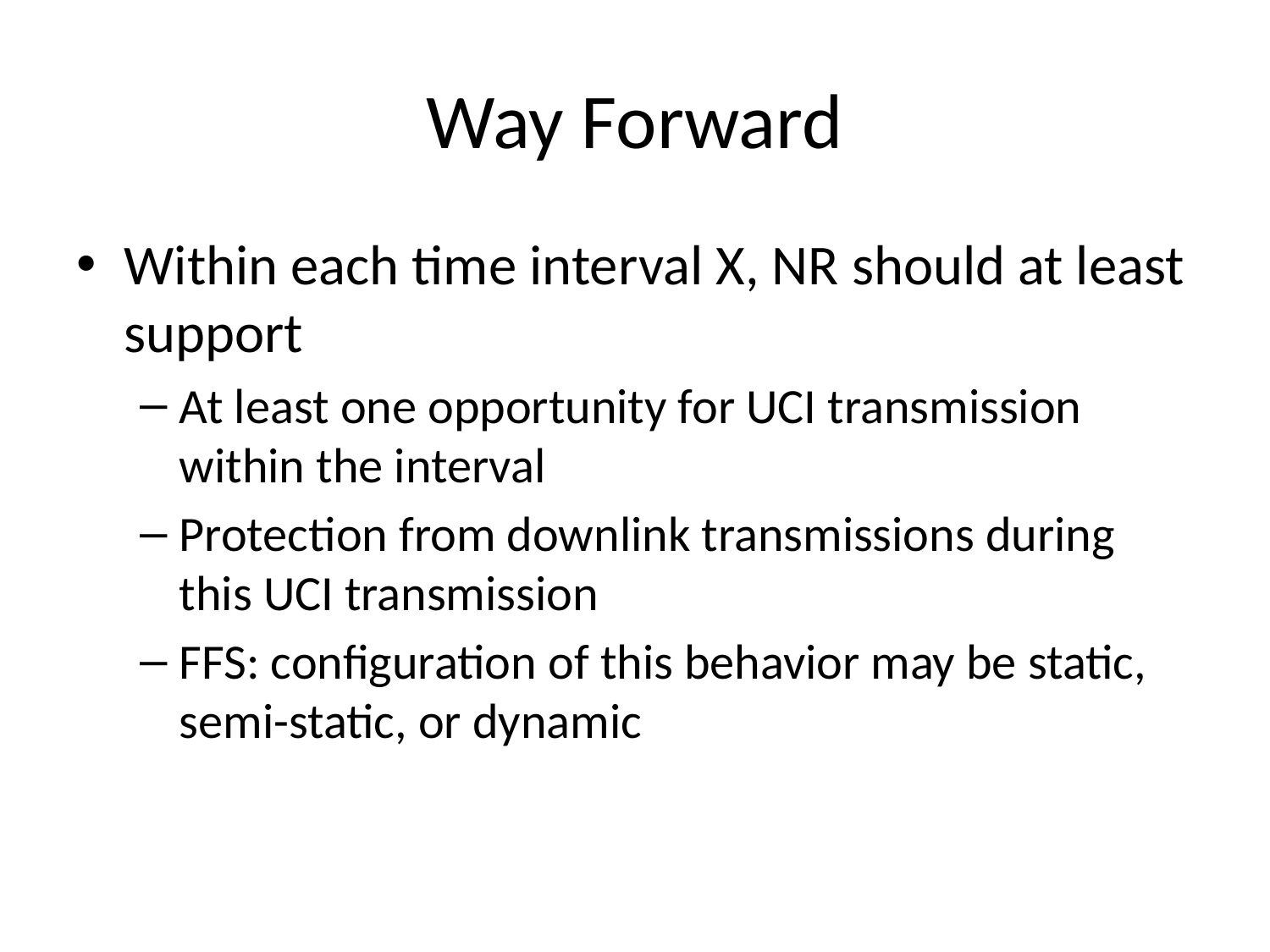

# Way Forward
Within each time interval X, NR should at least support
At least one opportunity for UCI transmission within the interval
Protection from downlink transmissions during this UCI transmission
FFS: configuration of this behavior may be static, semi-static, or dynamic